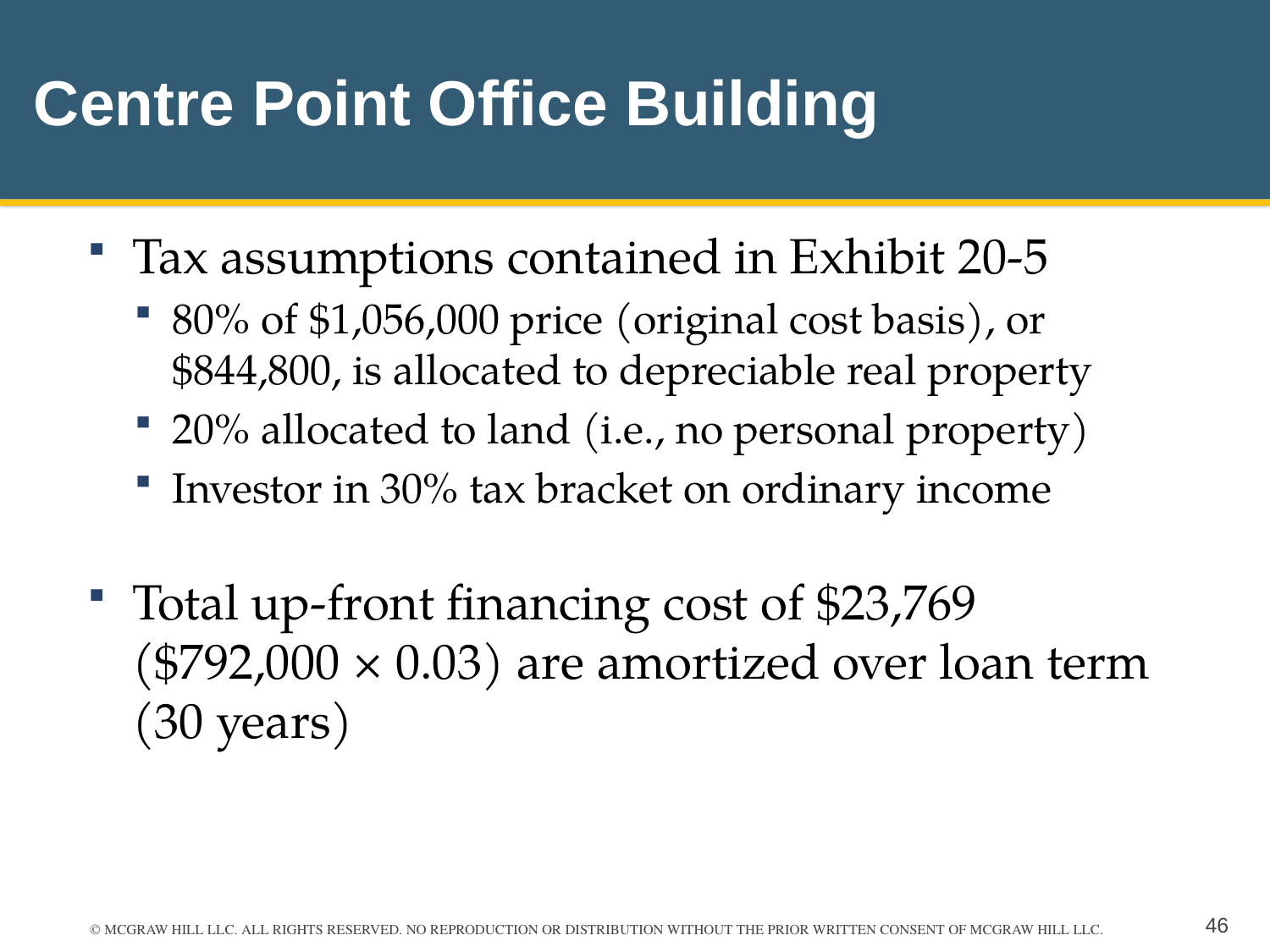

# Centre Point Office Building
Tax assumptions contained in Exhibit 20-5
80% of $1,056,000 price (original cost basis), or $844,800, is allocated to depreciable real property
20% allocated to land (i.e., no personal property)
Investor in 30% tax bracket on ordinary income

Total up-front financing cost of $23,769 ($792,000 × 0.03) are amortized over loan term (30 years)
© MCGRAW HILL LLC. ALL RIGHTS RESERVED. NO REPRODUCTION OR DISTRIBUTION WITHOUT THE PRIOR WRITTEN CONSENT OF MCGRAW HILL LLC.
46